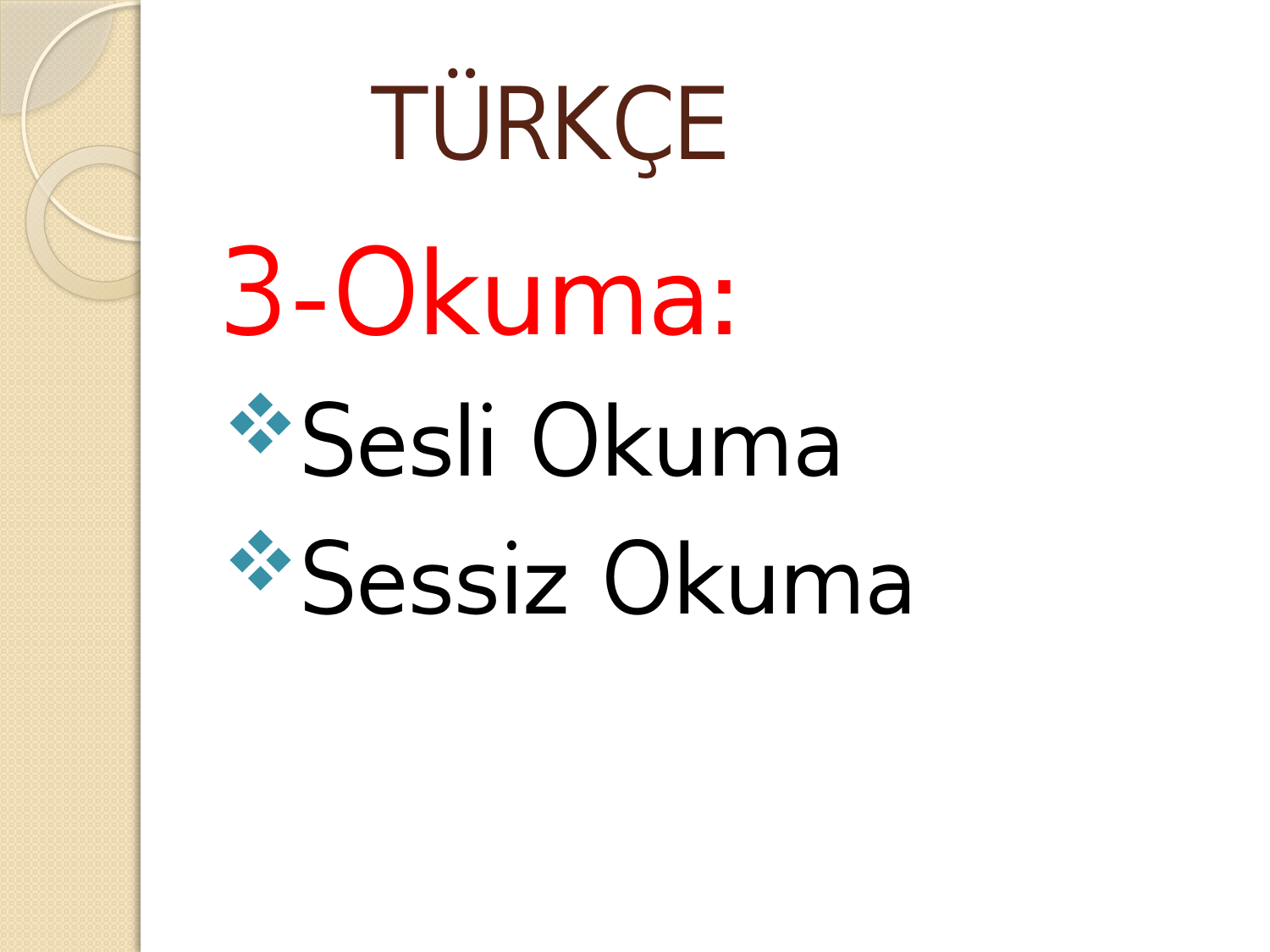

# TÜRKÇE
3-Okuma:
Sesli Okuma
Sessiz Okuma